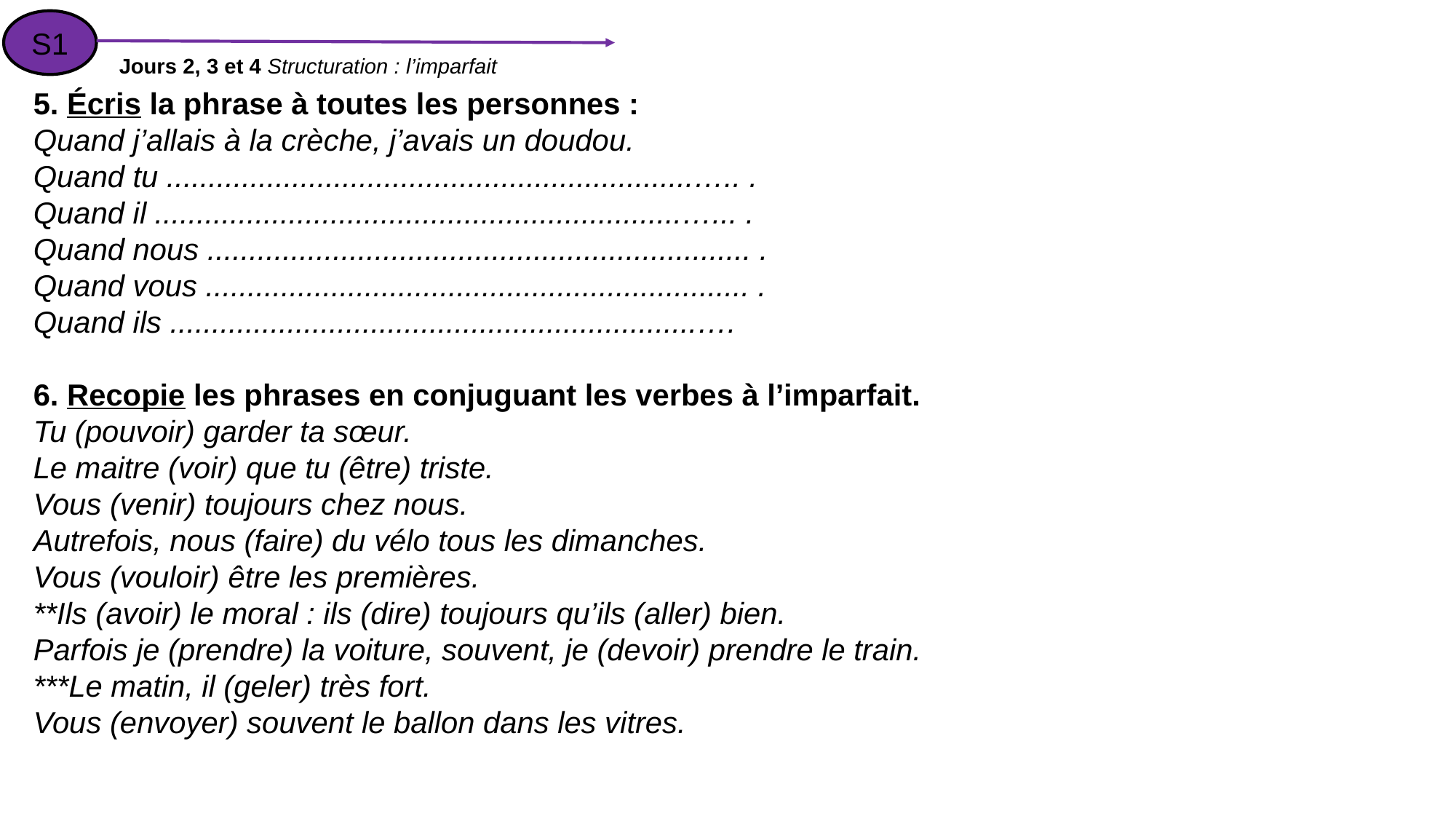

S1
Jours 2, 3 et 4 Structuration : l’imparfait
5. écris la phrase à toutes les personnes :
Quand j’allais à la crèche, j’avais un doudou.
Quand tu ...............................................................….. .
Quand il ...............................................................…... .
Quand nous ................................................................. .
Quand vous ................................................................. .
Quand ils ...............................................................….

6. Recopie les phrases en conjuguant les verbes à l’imparfait.
Tu (pouvoir) garder ta sœur.
Le maitre (voir) que tu (être) triste.
Vous (venir) toujours chez nous.
Autrefois, nous (faire) du vélo tous les dimanches.
Vous (vouloir) être les premières.
**Ils (avoir) le moral : ils (dire) toujours qu’ils (aller) bien.
Parfois je (prendre) la voiture, souvent, je (devoir) prendre le train.
***Le matin, il (geler) très fort.
Vous (envoyer) souvent le ballon dans les vitres.